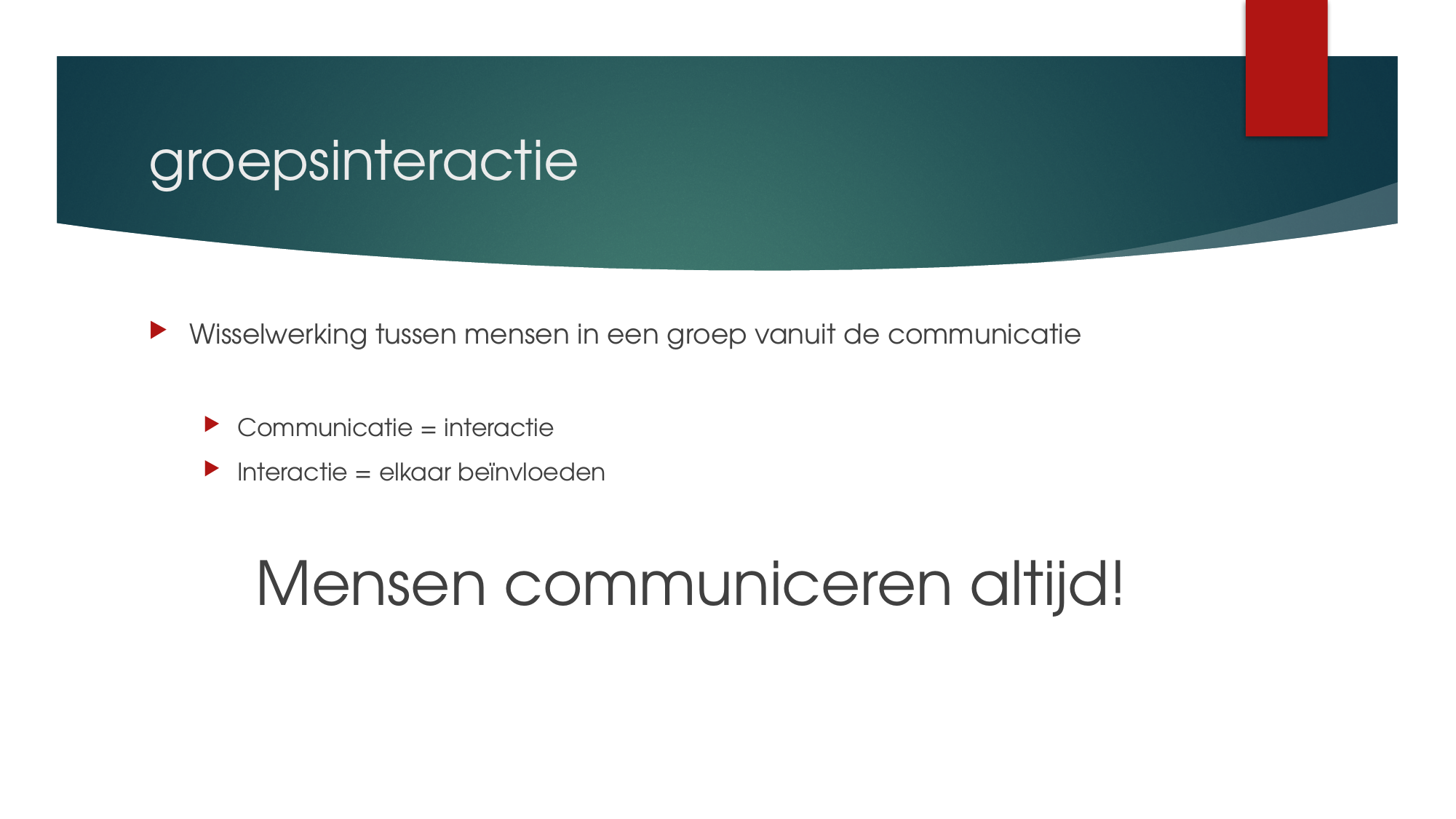

# groepsinteractie
Wisselwerking tussen mensen in een groep vanuit de communicatie

Communicatie = interactie
Interactie = elkaar beïnvloeden

Mensen communiceren altijd!